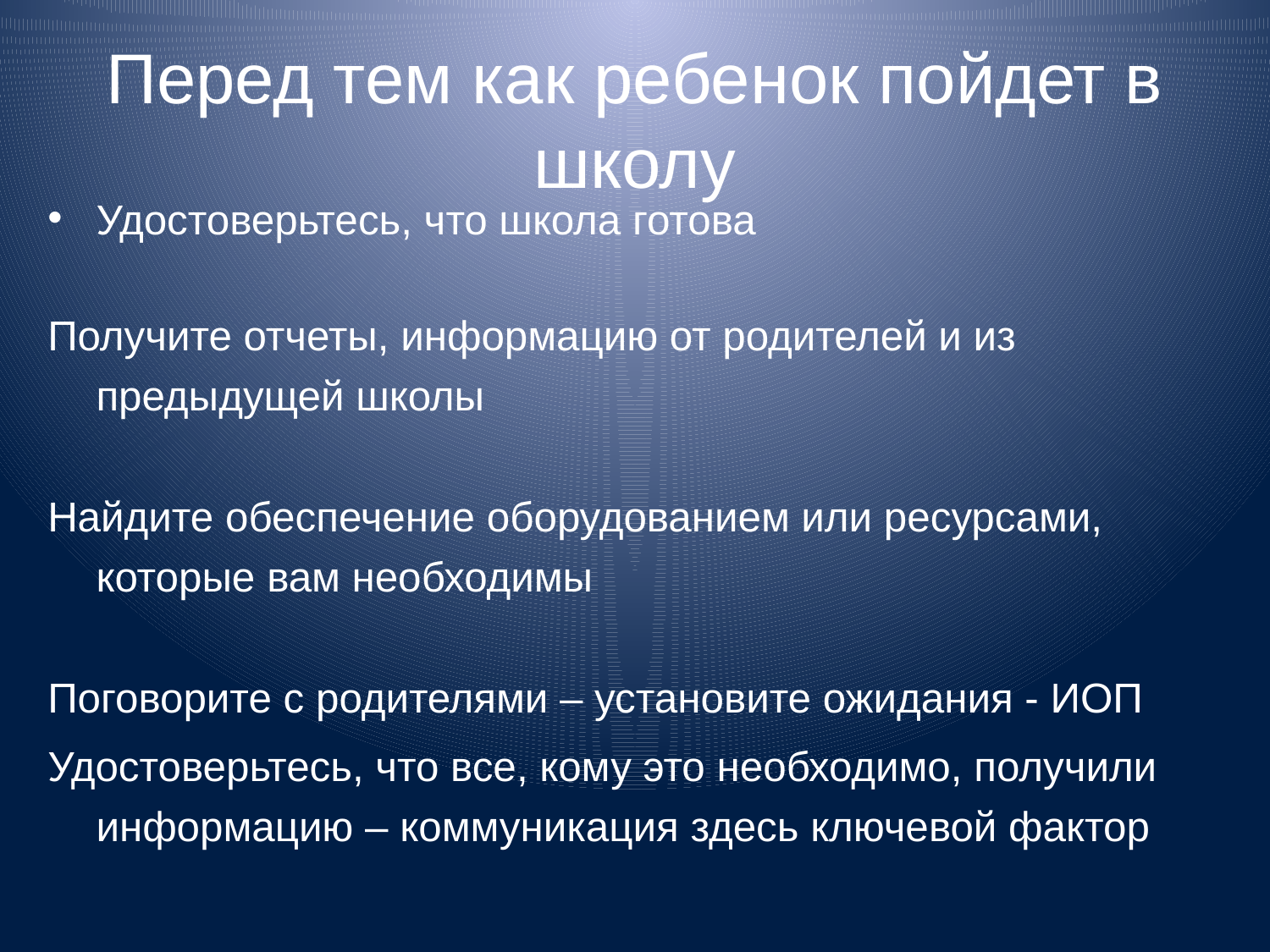

# Перед тем как ребенок пойдет в школу
Удостоверьтесь, что школа готова

Получите отчеты, информацию от родителей и из предыдущей школы

Найдите обеспечение оборудованием или ресурсами, которые вам необходимы

Поговорите с родителями – установите ожидания - ИОП
Удостоверьтесь, что все, кому это необходимо, получили информацию – коммуникация здесь ключевой фактор